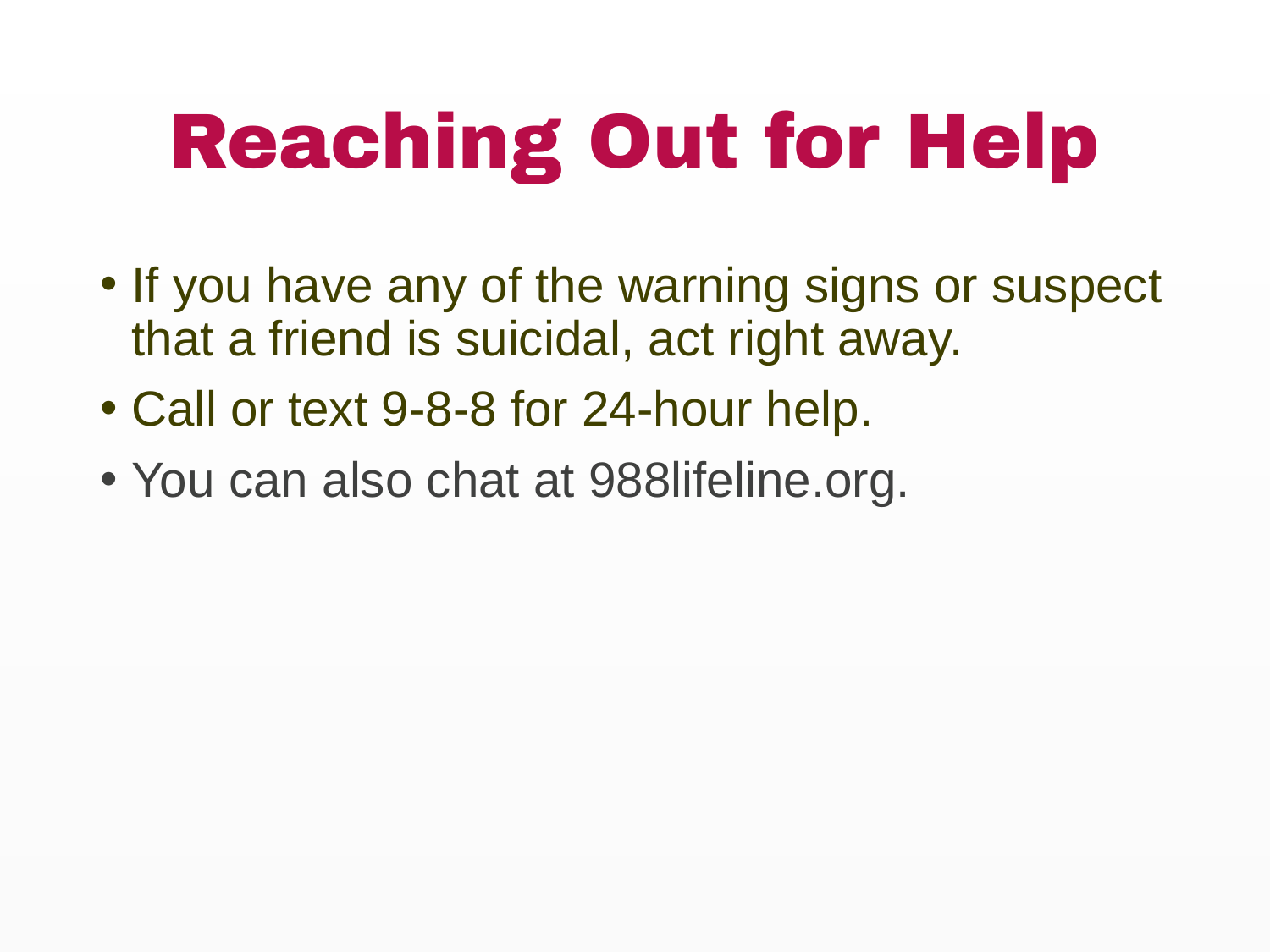

# Reaching Out for Help
If you have any of the warning signs or suspect that a friend is suicidal, act right away.
Call or text 9-8-8 for 24-hour help.
You can also chat at 988lifeline.org.